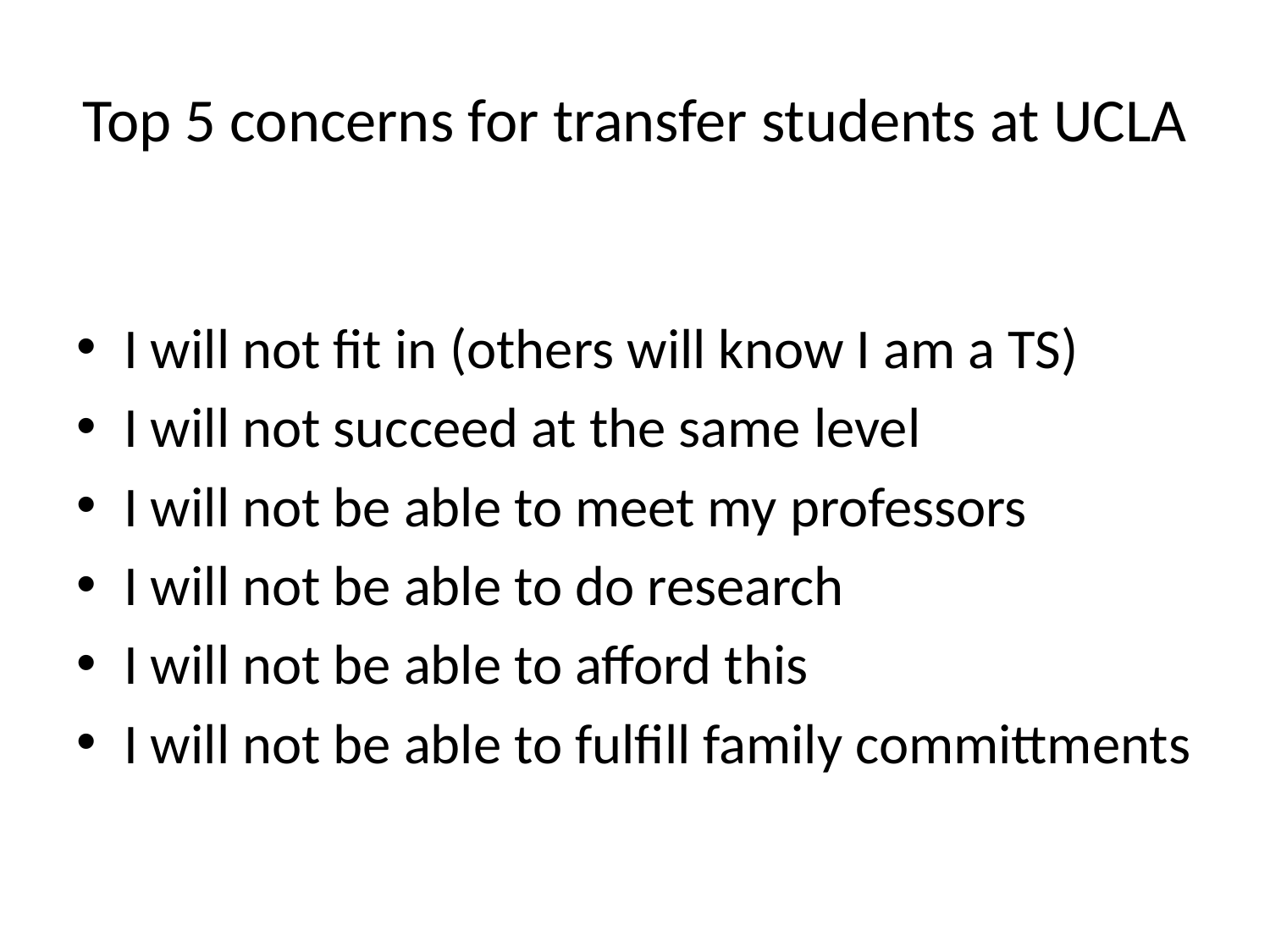

# Top 5 concerns for transfer students at UCLA
I will not fit in (others will know I am a TS)
I will not succeed at the same level
I will not be able to meet my professors
I will not be able to do research
I will not be able to afford this
I will not be able to fulfill family committments